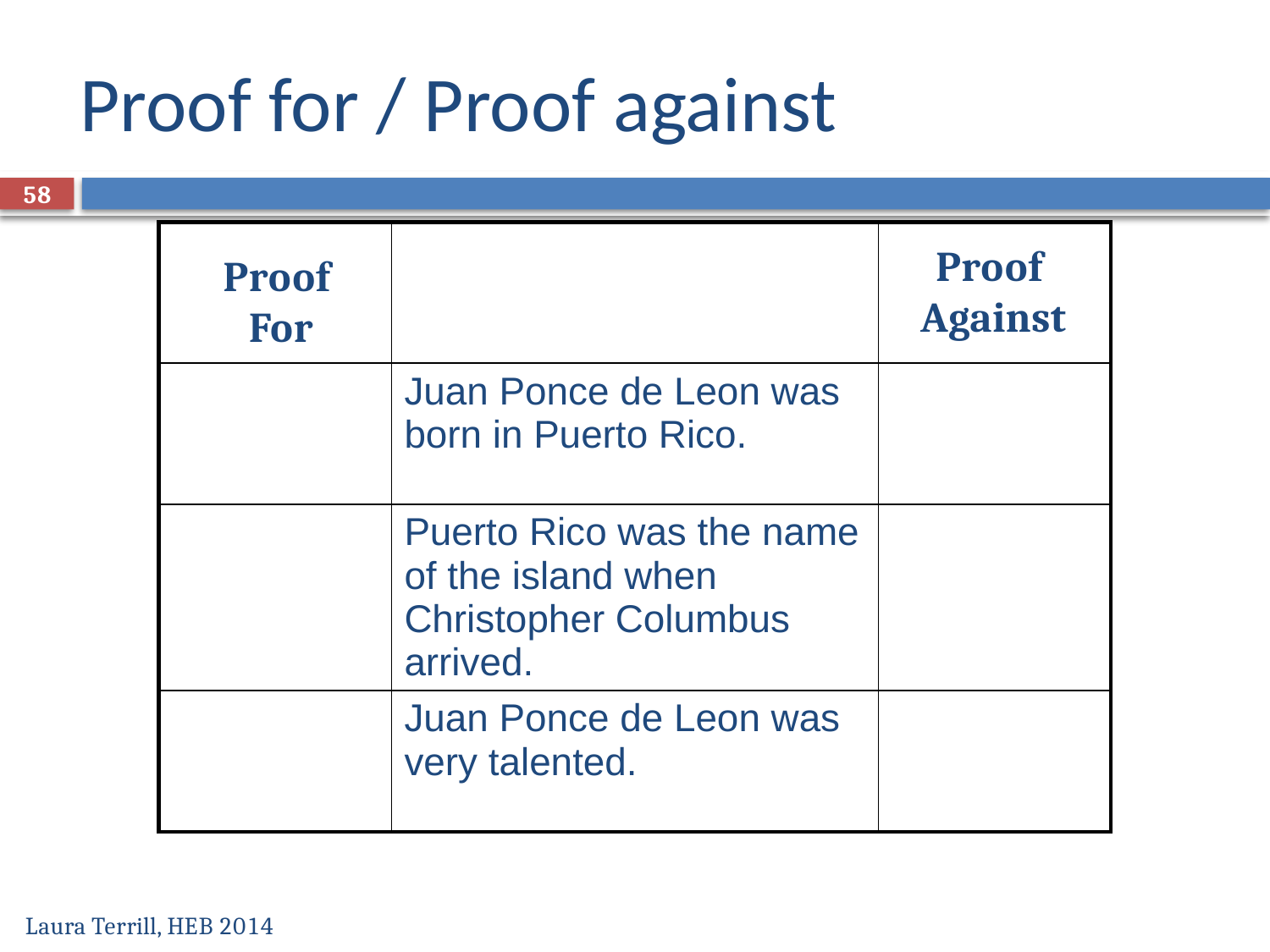

# Proof for / Proof against
58
|  |  |  |
| --- | --- | --- |
|  | Juan Ponce de Leon was born in Puerto Rico. |  |
|  | Puerto Rico was the name of the island when Christopher Columbus arrived. |  |
|  | Juan Ponce de Leon was very talented. |  |
Proof
Against
Proof
For
Laura Terrill, HEB 2014